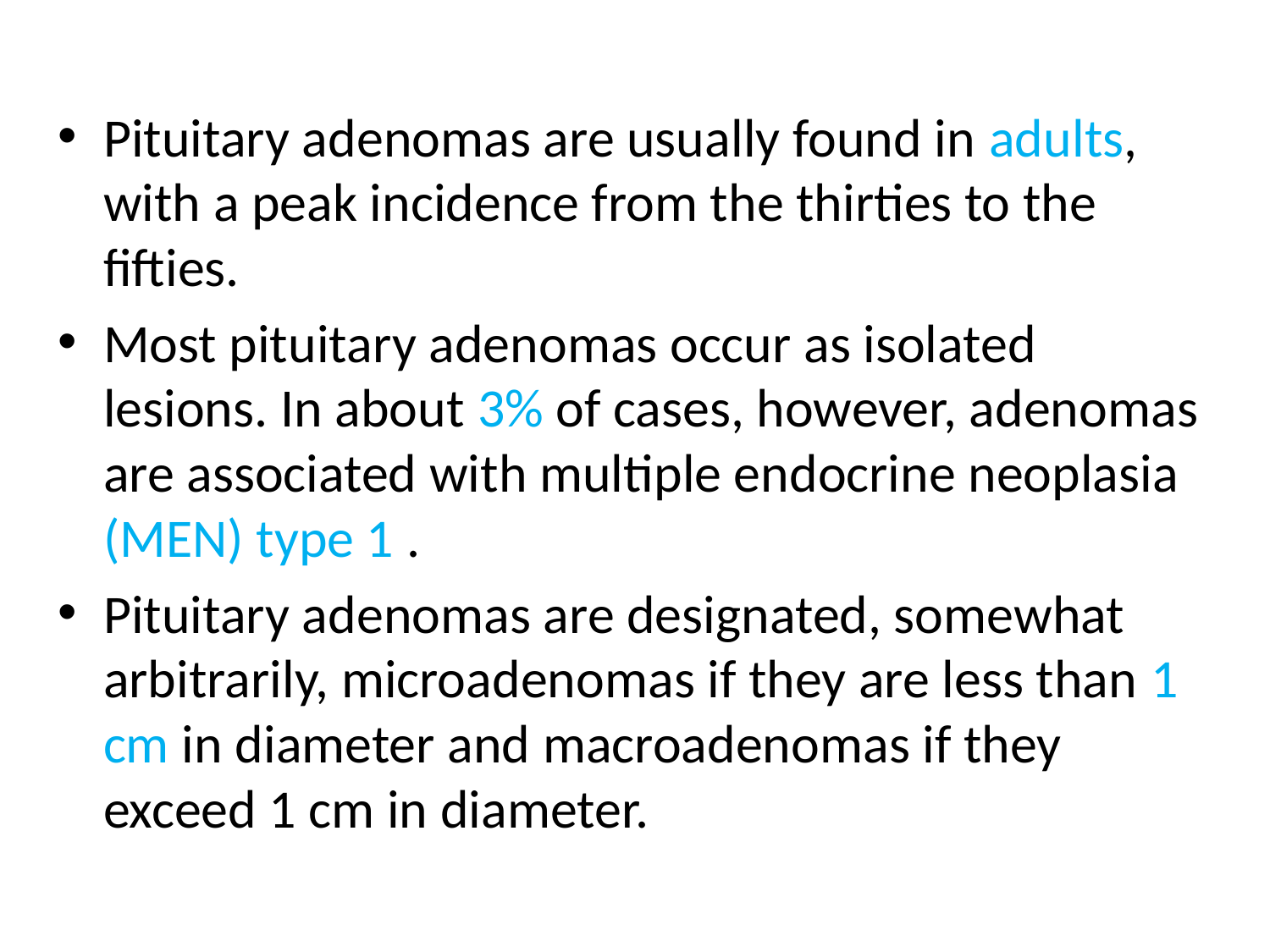

Pituitary adenomas are usually found in adults, with a peak incidence from the thirties to the fifties.
Most pituitary adenomas occur as isolated lesions. In about 3% of cases, however, adenomas are associated with multiple endocrine neoplasia (MEN) type 1 .
Pituitary adenomas are designated, somewhat arbitrarily, microadenomas if they are less than 1 cm in diameter and macroadenomas if they exceed 1 cm in diameter.